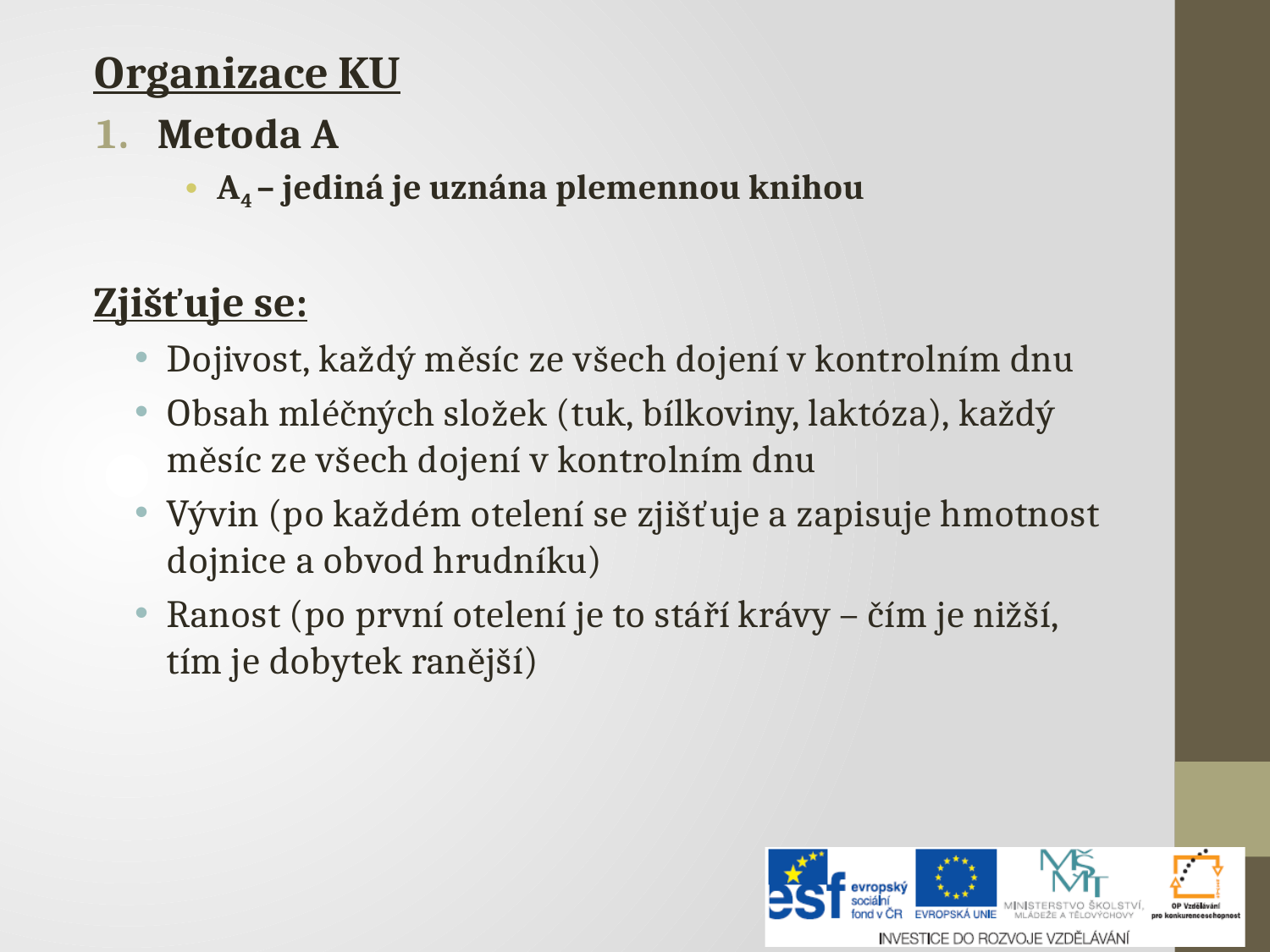

Organizace KU
Metoda A
A4 – jediná je uznána plemennou knihou

Zjišťuje se:
Dojivost, každý měsíc ze všech dojení v kontrolním dnu
Obsah mléčných složek (tuk, bílkoviny, laktóza), každý měsíc ze všech dojení v kontrolním dnu
Vývin (po každém otelení se zjišťuje a zapisuje hmotnost dojnice a obvod hrudníku)
Ranost (po první otelení je to stáří krávy – čím je nižší, tím je dobytek ranější)